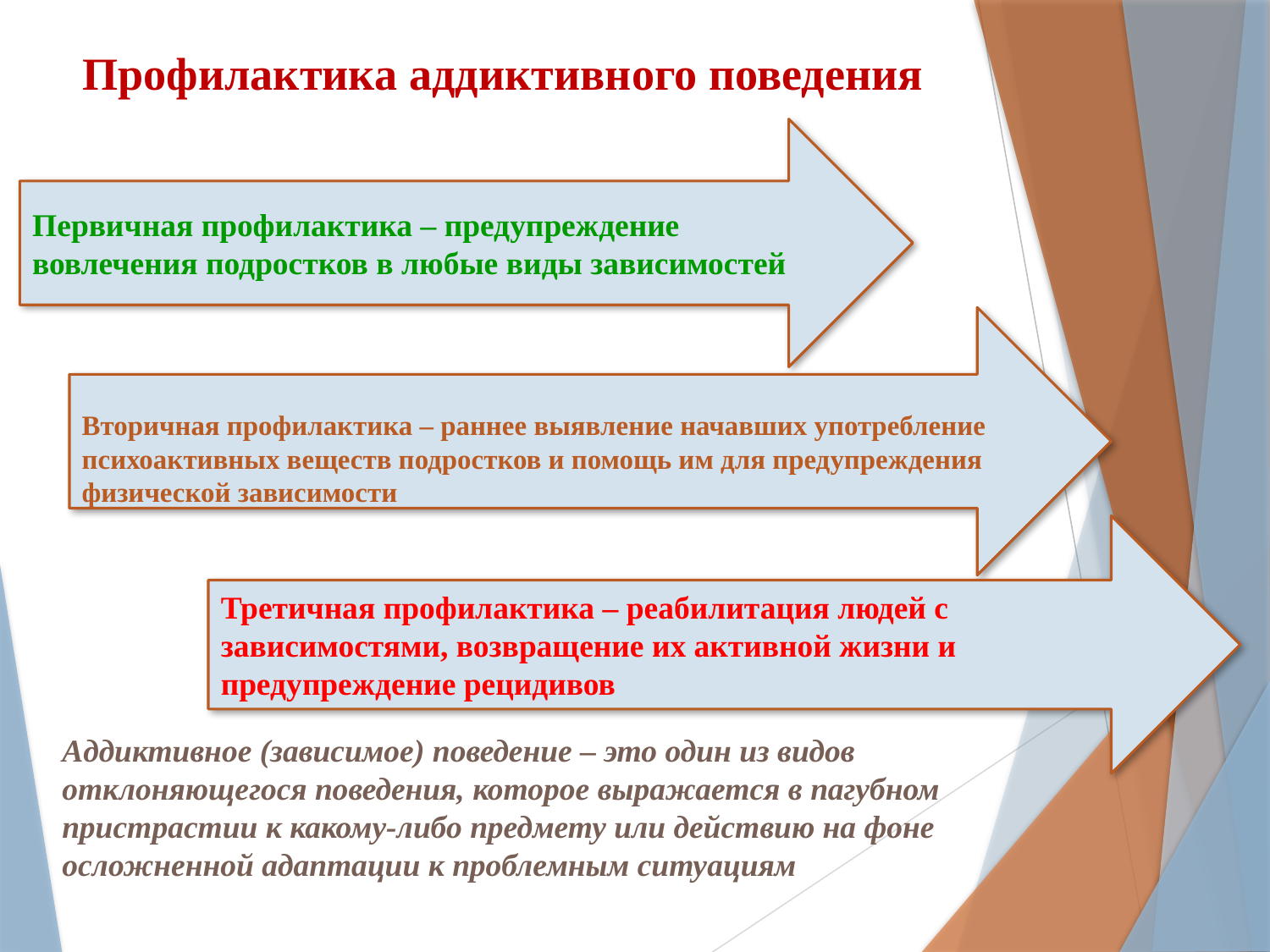

# Профилактика аддиктивного поведения

Первичная профилактика – предупреждение вовлечения подростков в любые виды зависимостей

Вторичная профилактика – раннее выявление начавших употребление психоактивных веществ подростков и помощь им для предупреждения физической зависимости

Третичная профилактика – реабилитация людей с зависимостями, возвращение их активной жизни и предупреждение рецидивов

Аддиктивное (зависимое) поведение – это один из видов отклоняющегося поведения, которое выражается в пагубном пристрастии к какому-либо предмету или действию на фоне осложненной адаптации к проблемным ситуациям